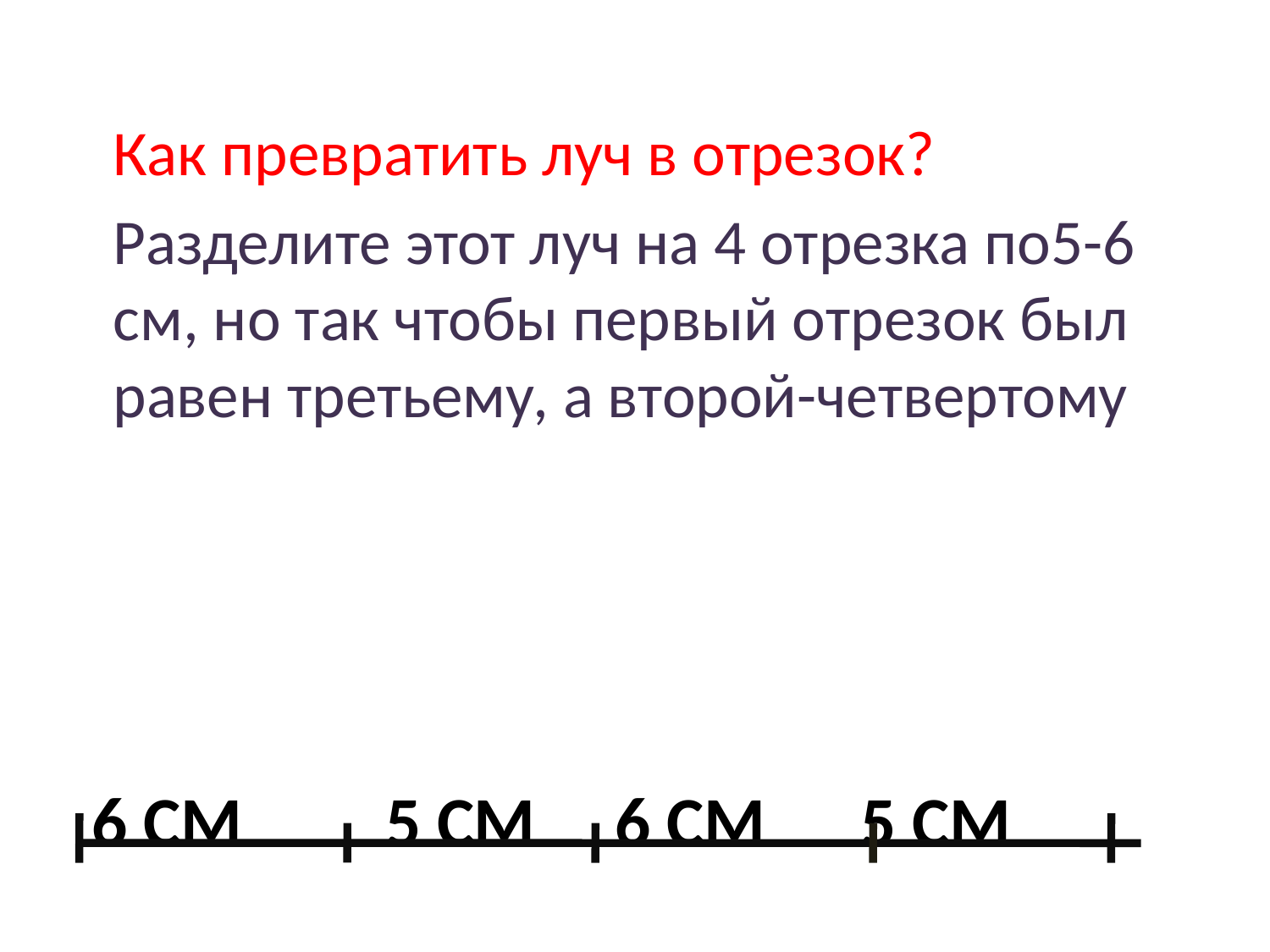

Как превратить луч в отрезок?
Разделите этот луч на 4 отрезка по5-6 см, но так чтобы первый отрезок был равен третьему, а второй-четвертому
# 6 см         5 см     6 см      5 см